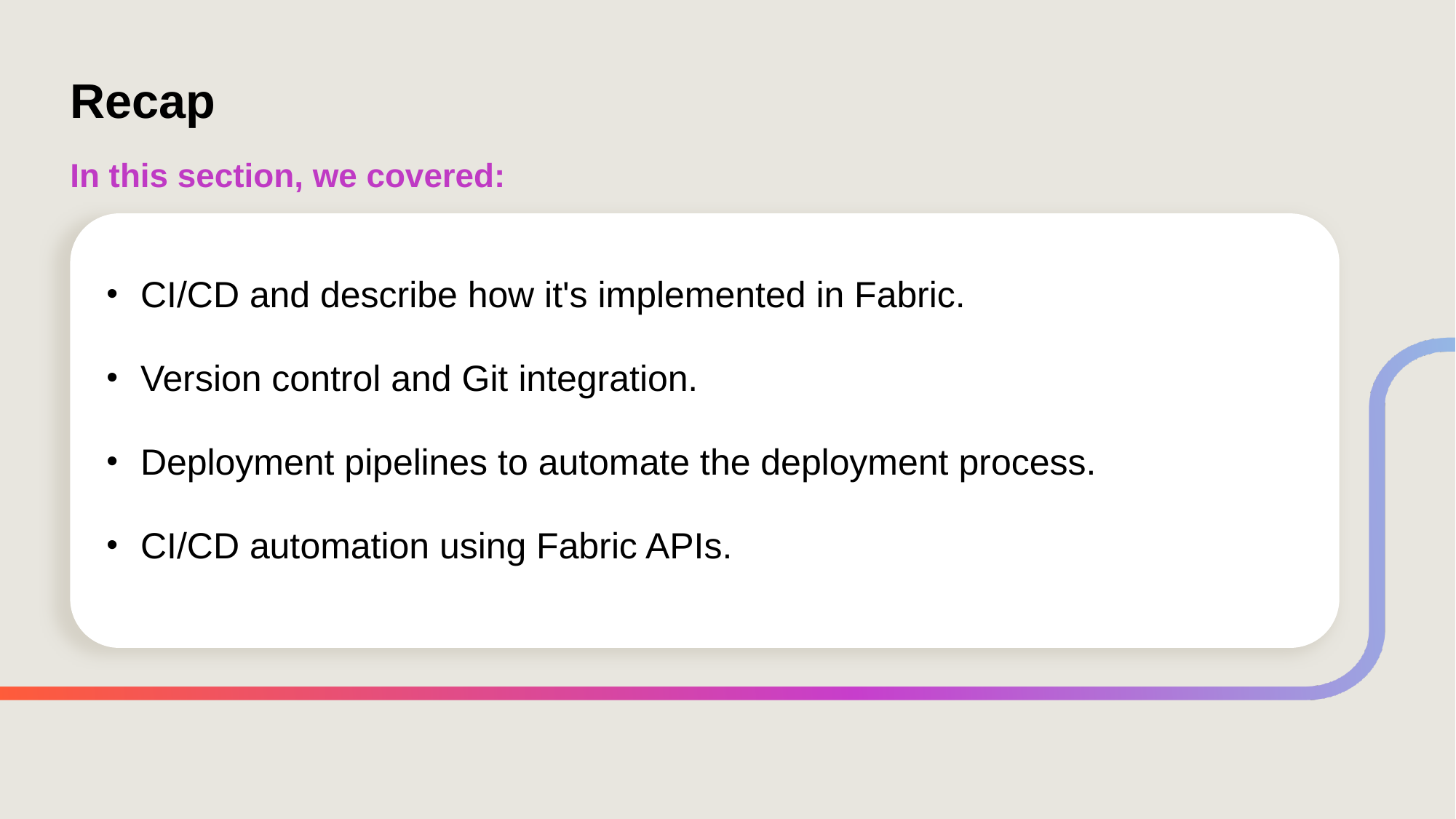

# Recap
In this section, we covered:
CI/CD and describe how it's implemented in Fabric.
Version control and Git integration.
Deployment pipelines to automate the deployment process.
CI/CD automation using Fabric APIs.